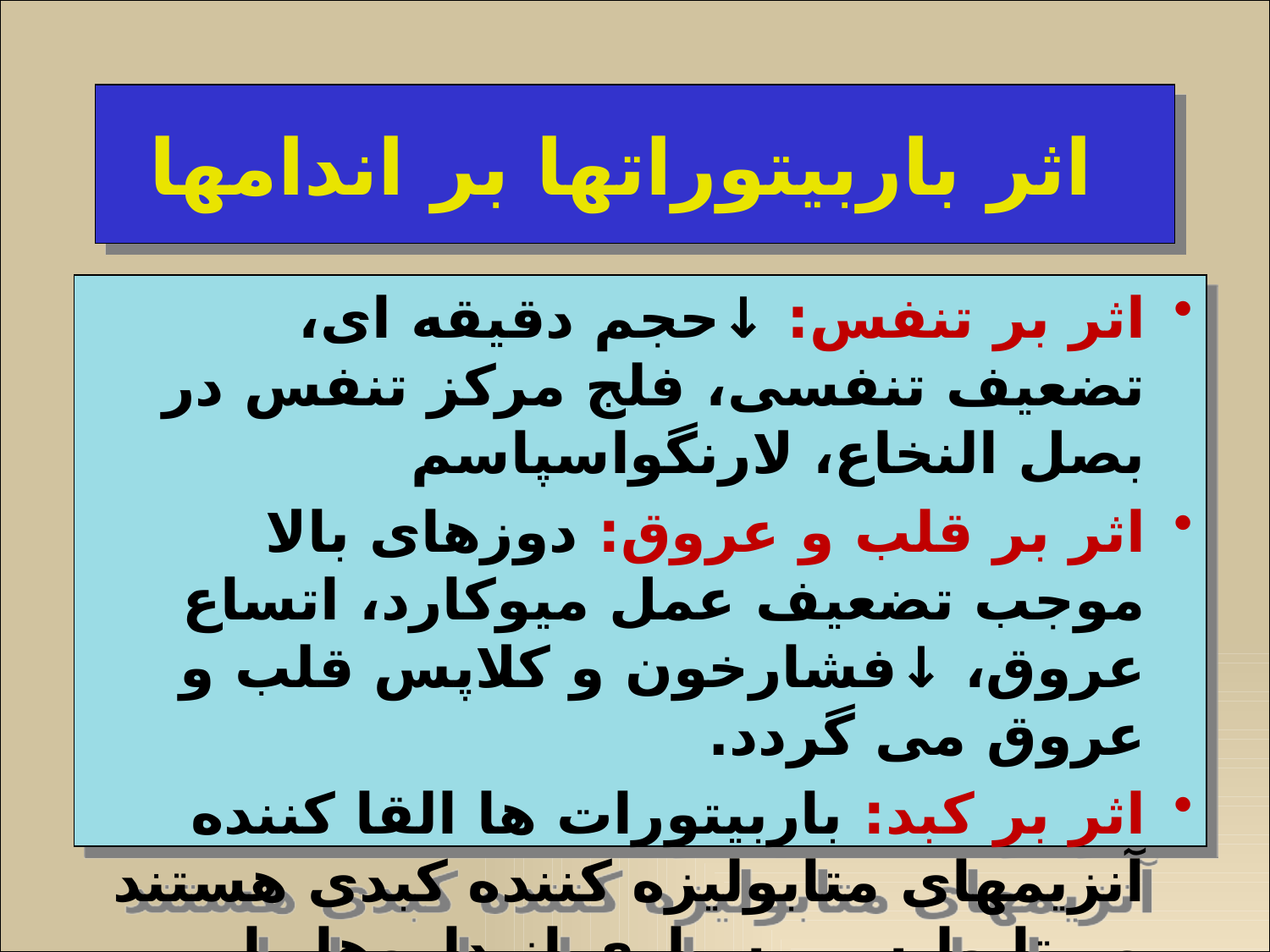

# اثر باربیتوراتها بر اندامها
اثر بر تنفس: ↓حجم دقیقه ای، تضعیف تنفسی، فلج مرکز تنفس در بصل النخاع، لارنگواسپاسم
اثر بر قلب و عروق: دوزهای بالا موجب تضعیف عمل میوکارد، اتساع عروق، ↓فشارخون و کلاپس قلب و عروق می گردد.
اثر بر کبد: باربیتورات ها القا کننده آنزیمهای متابولیزه کننده کبدی هستند و متابولیسم بسیاری از داروها را افزایش می دهند.